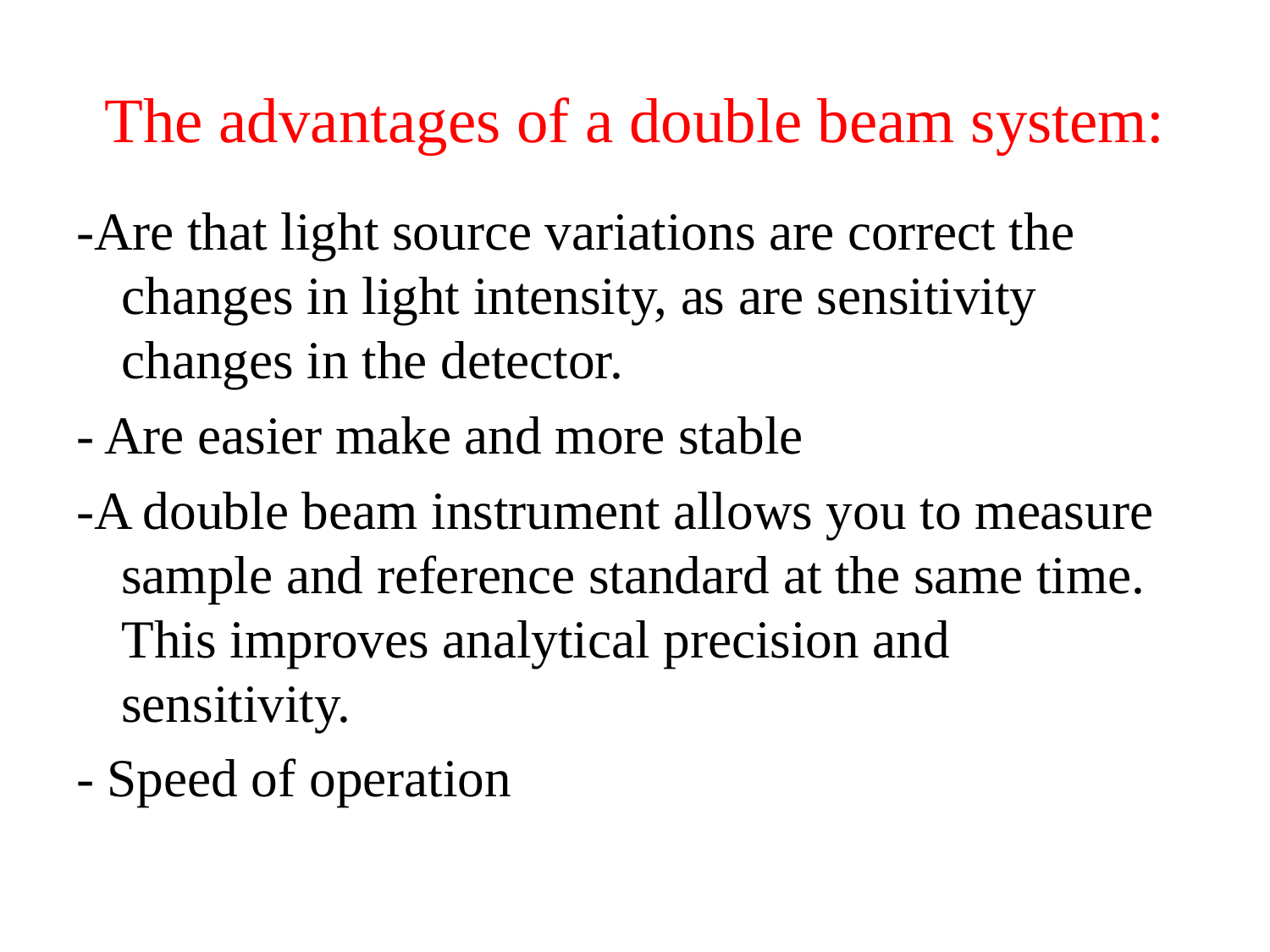

# The advantages of a double beam system:
-Are that light source variations are correct the changes in light intensity, as are sensitivity changes in the detector.
- Are easier make and more stable
-A double beam instrument allows you to measure sample and reference standard at the same time. This improves analytical precision and sensitivity.
- Speed of operation